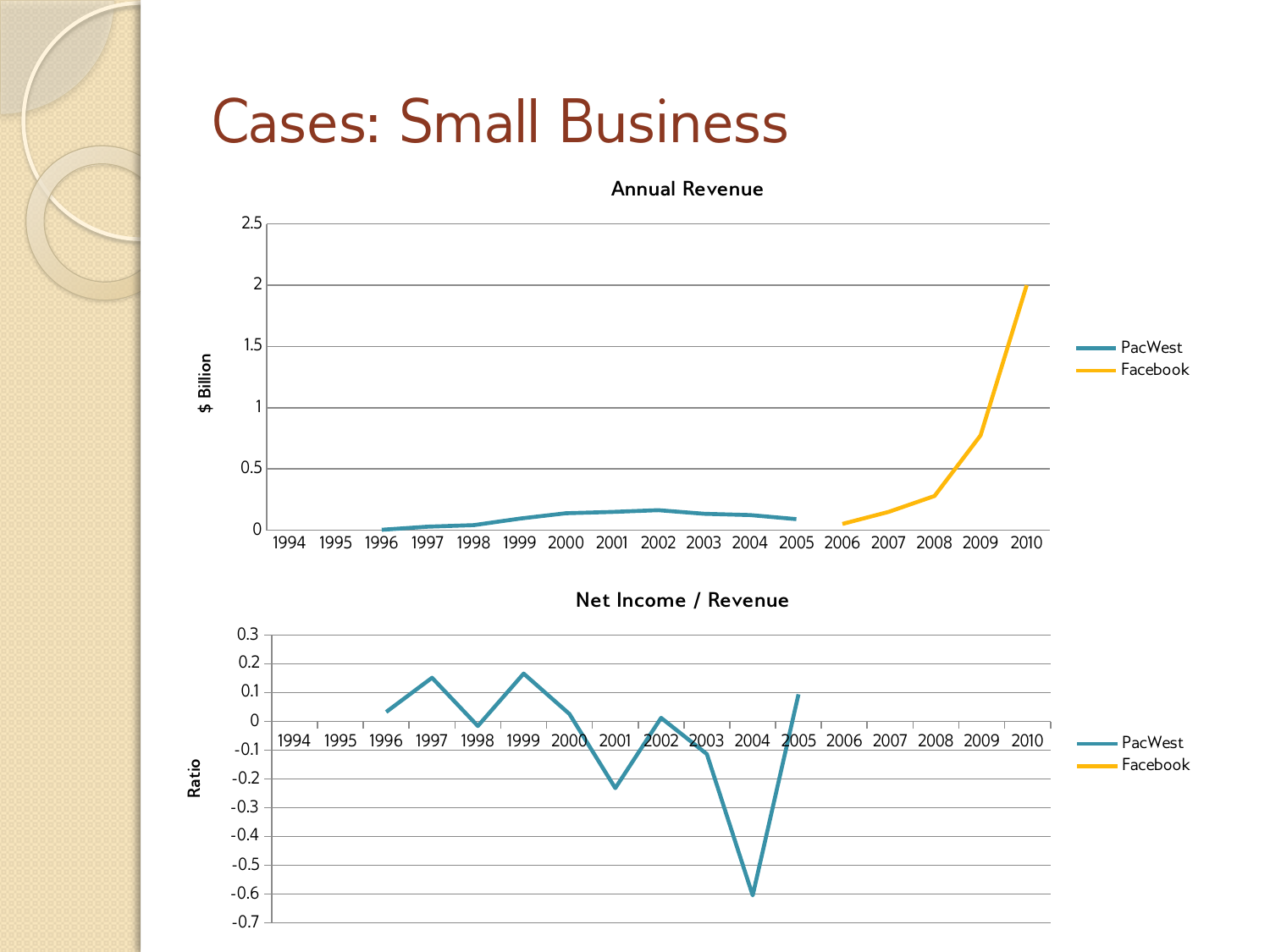

# Cases: Small Business

### Chart: Annual Revenue

| Category | PacWest | Facebook |
|---|---|---|
| 1994 | None | None |
| 1995 | None | None |
| 1996 | 0.004232 | None |
| 1997 | 0.029551 | None |
| 1998 | 0.042211 | None |
| 1999 | 0.095505 | None |
| 2000 | 0.13909 | None |
| 2001 | 0.149992 | None |
| 2002 | 0.164098 | None |
| 2003 | 0.13464 | None |
| 2004 | 0.124006 | None |
| 2005 | 0.090933 | None |
| 2006 | None | 0.052 |
| 2007 | None | 0.15 |
| 2008 | None | 0.28 |
| 2009 | None | 0.775 |
| 2010 | None | 2.0 |

### Chart: Net Income / Revenue

| Category | PacWest | Facebook |
|---|---|---|
| 1994 | None | None |
| 1995 | None | None |
| 1996 | 0.0330812854442344 | None |
| 1997 | 0.1521099116781158 | None |
| 1998 | -0.01580156831157755 | None |
| 1999 | 0.16654625412282079 | None |
| 2000 | 0.026004745129053132 | None |
| 2001 | -0.23195903781535016 | None |
| 2002 | 0.012468159270679716 | None |
| 2003 | -0.11326500297088532 | None |
| 2004 | -0.6050755608599584 | None |
| 2005 | 0.09444316144853904 | None |
| 2006 | None | None |
| 2007 | None | None |
| 2008 | None | None |
| 2009 | None | None |
| 2010 | None | None |